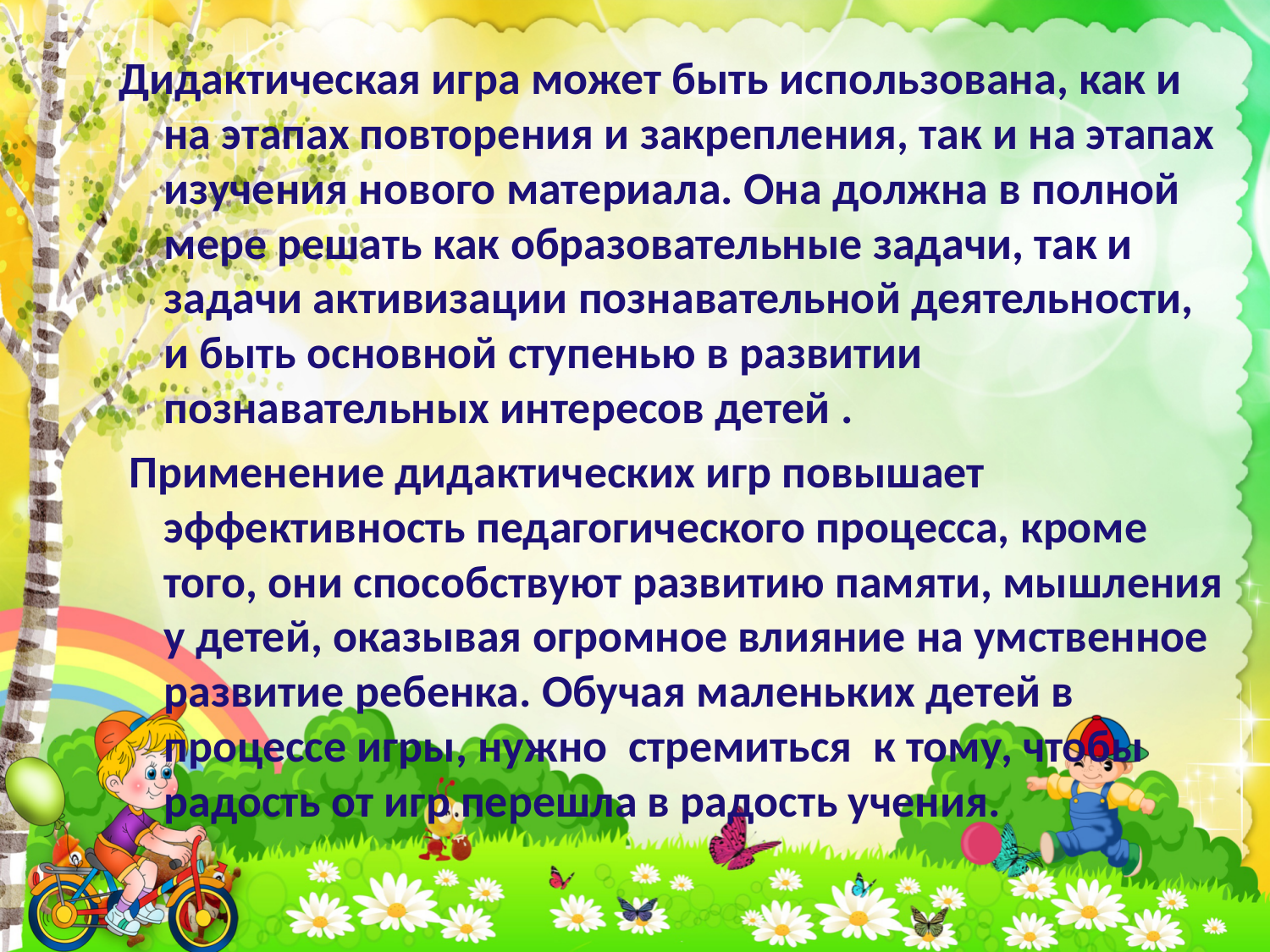

Дидактическая игра может быть использована, как и на этапах повторения и закрепления, так и на этапах изучения нового материала. Она должна в полной мере решать как образовательные задачи, так и задачи активизации познавательной деятельности, и быть основной ступенью в развитии познавательных интересов детей .
 Применение дидактических игр повышает эффективность педагогического процесса, кроме того, они способствуют развитию памяти, мышления у детей, оказывая огромное влияние на умственное развитие ребенка. Обучая маленьких детей в процессе игры, нужно  стремиться  к тому, чтобы радость от игр перешла в радость учения.

#